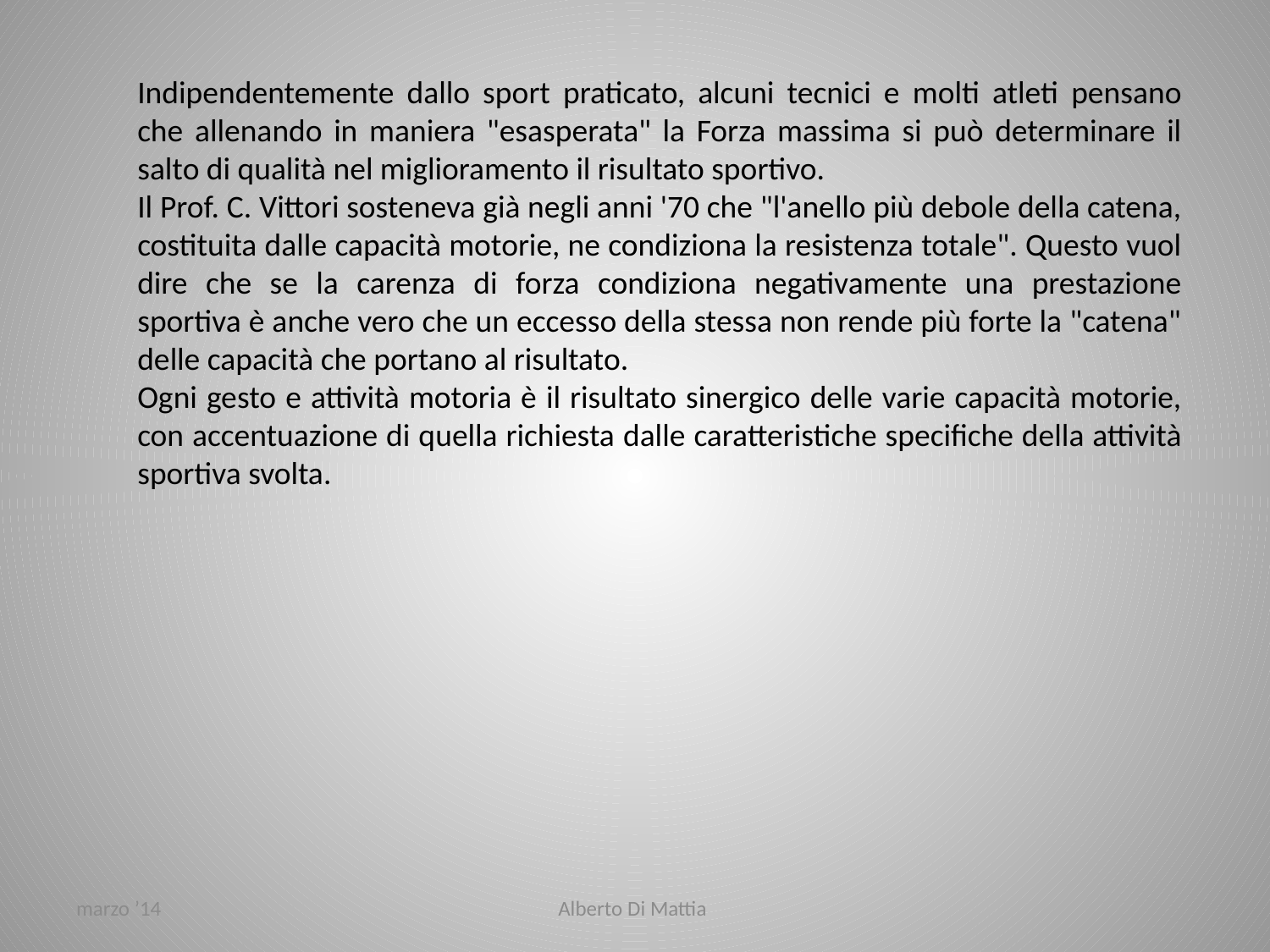

Indipendentemente dallo sport praticato, alcuni tecnici e molti atleti pensano che allenando in maniera "esasperata" la Forza massima si può determinare il salto di qualità nel miglioramento il risultato sportivo.
Il Prof. C. Vittori sosteneva già negli anni '70 che "l'anello più debole della catena, costituita dalle capacità motorie, ne condiziona la resistenza totale". Questo vuol dire che se la carenza di forza condiziona negativamente una prestazione sportiva è anche vero che un eccesso della stessa non rende più forte la "catena" delle capacità che portano al risultato.
Ogni gesto e attività motoria è il risultato sinergico delle varie capacità motorie, con accentuazione di quella richiesta dalle caratteristiche specifiche della attività sportiva svolta.
marzo ’14
Alberto Di Mattia